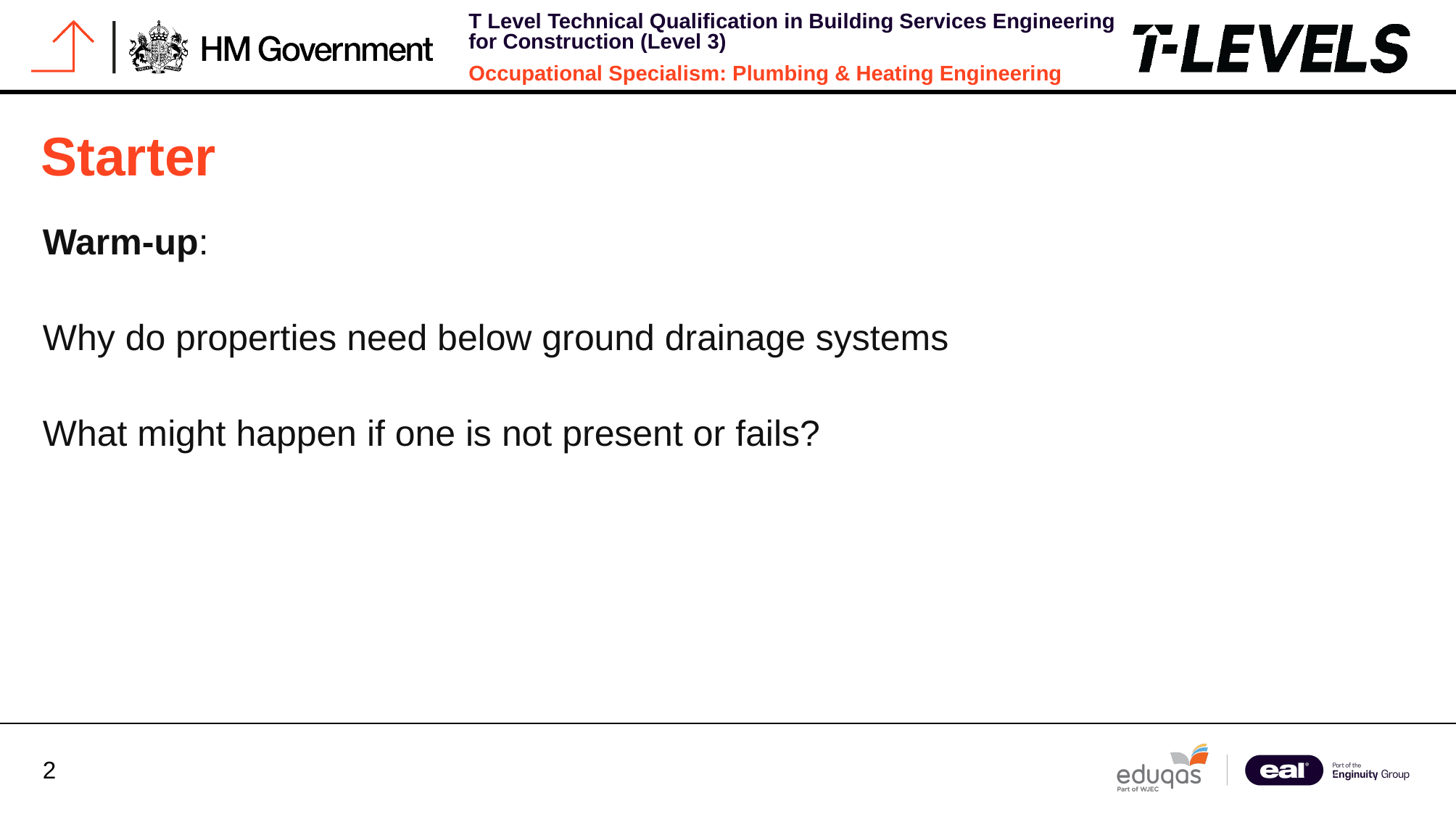

# Starter
Warm-up:

Why do properties need below ground drainage systems

What might happen if one is not present or fails?